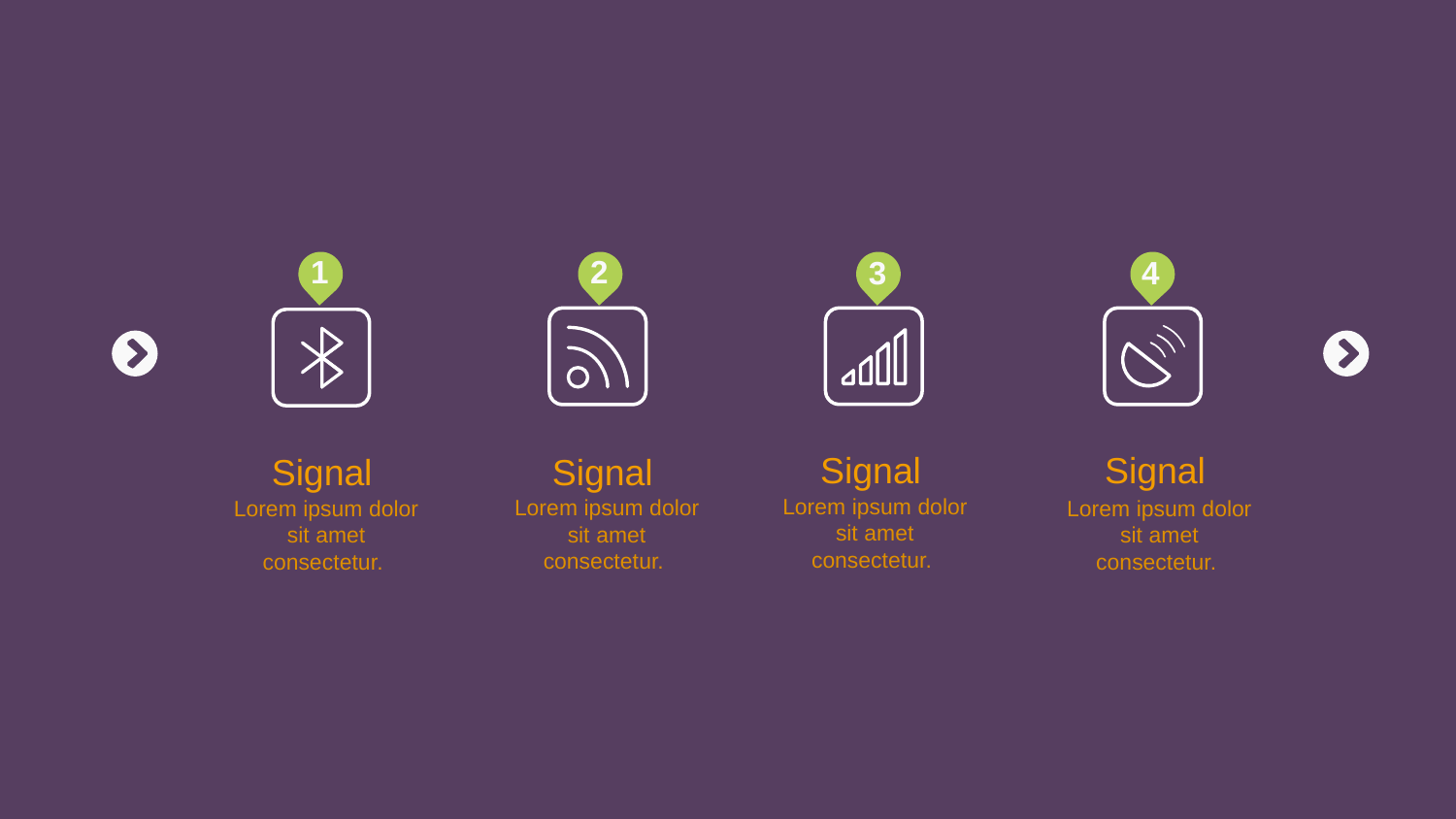

2

1

3

4

Signal
Lorem ipsum dolor sit amet consectetur.
Signal
Lorem ipsum dolor sit amet consectetur.
Signal
Lorem ipsum dolor sit amet consectetur.
Signal
Lorem ipsum dolor sit amet consectetur.